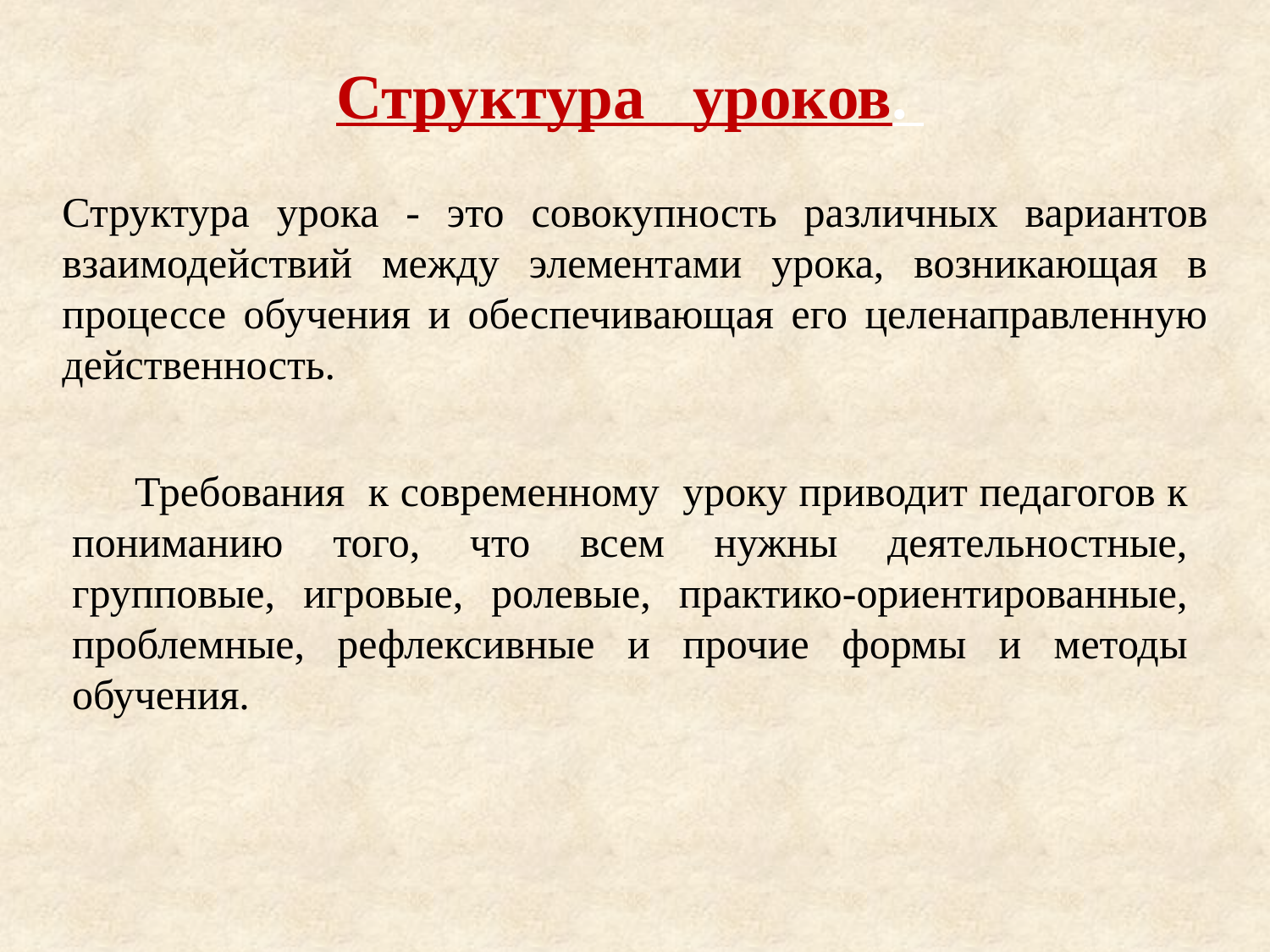

Структура   уроков.
Структура урока - это совокупность различных вариантов взаимодействий между элементами урока, возникающая в процессе обучения и обеспечивающая его целенаправленную действенность.
Требования  к современному  уроку приводит педагогов к пониманию того, что всем нужны деятельностные, групповые, игровые, ролевые, практико-ориентированные, проблемные, рефлексивные и прочие формы и методы обучения.